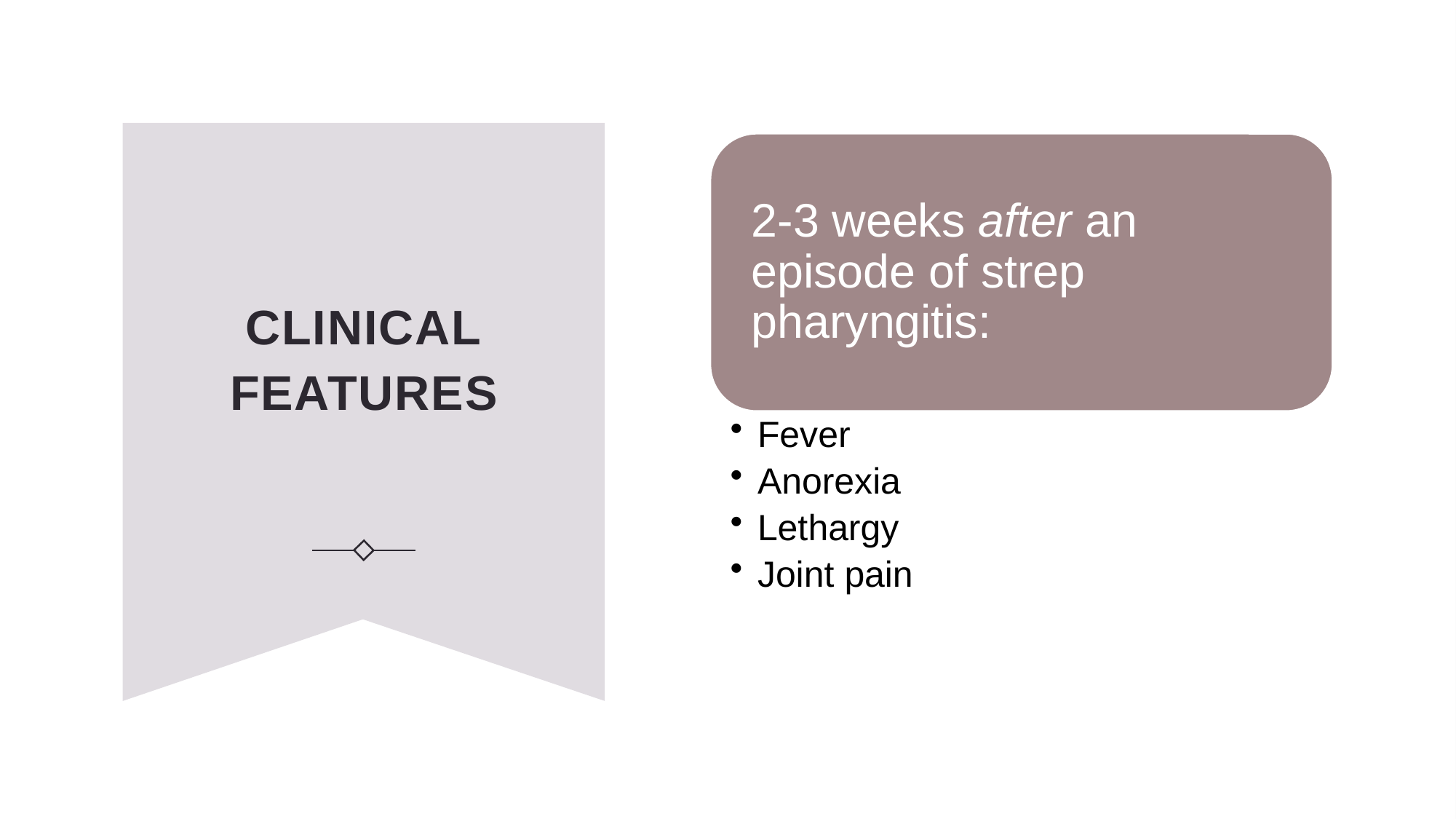

2-3 weeks after an episode of strep pharyngitis:
Fever
Anorexia
Lethargy
Joint pain
# CLINICAL FEATURES

5
RHEUMATIC FEVER, CIVIL HOPSITAL KARACHI